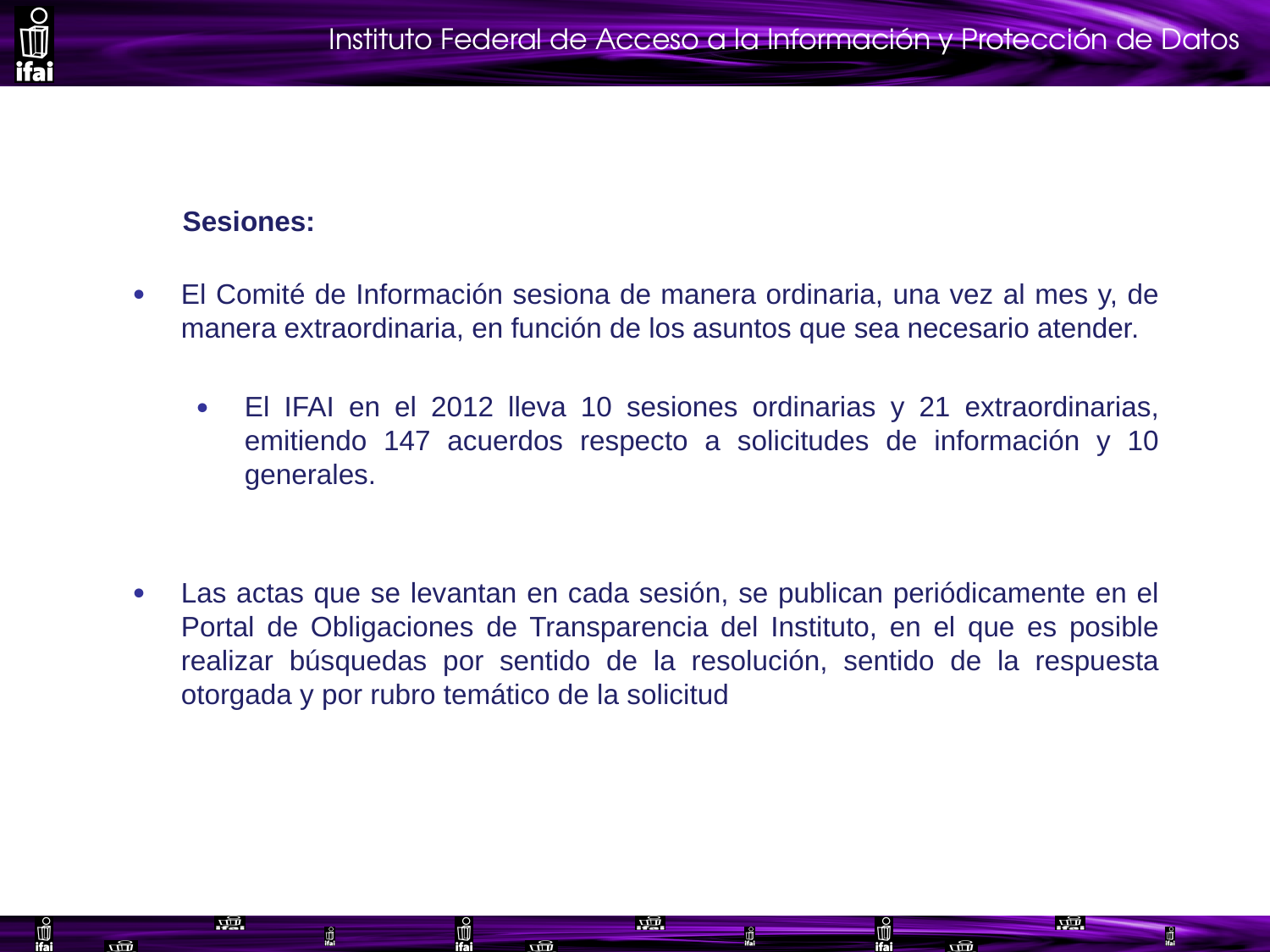

Sesiones:

El Comité de Información sesiona de manera ordinaria, una vez al mes y, de manera extraordinaria, en función de los asuntos que sea necesario atender.

El IFAI en el 2012 lleva 10 sesiones ordinarias y 21 extraordinarias, emitiendo 147 acuerdos respecto a solicitudes de información y 10 generales.

Las actas que se levantan en cada sesión, se publican periódicamente en el Portal de Obligaciones de Transparencia del Instituto, en el que es posible realizar búsquedas por sentido de la resolución, sentido de la respuesta otorgada y por rubro temático de la solicitud